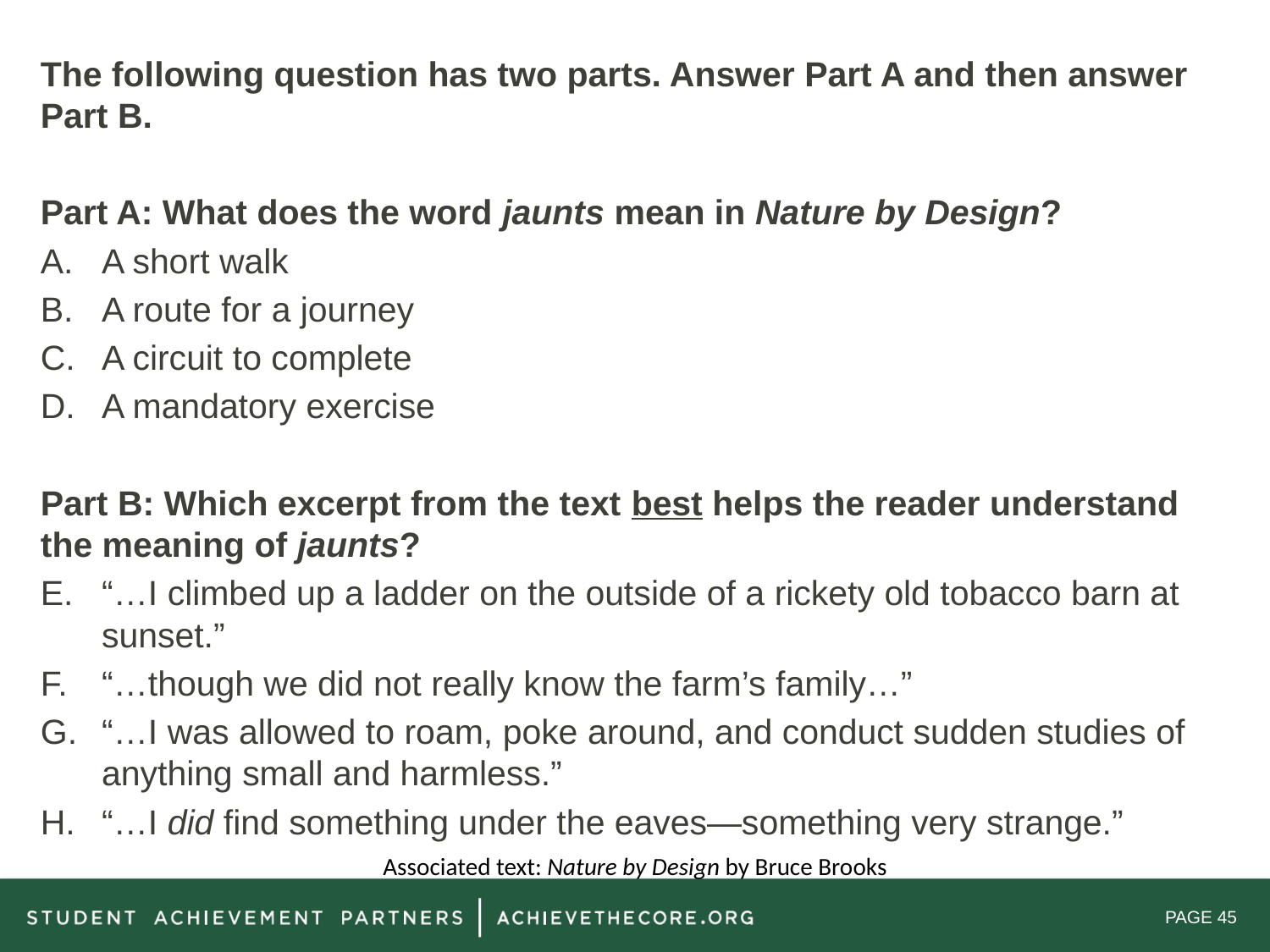

The following question has two parts. Answer Part A and then answer Part B.

Part A: What does the word jaunts mean in Nature by Design?
A short walk
A route for a journey
A circuit to complete
A mandatory exercise

Part B: Which excerpt from the text best helps the reader understand the meaning of jaunts?
“…I climbed up a ladder on the outside of a rickety old tobacco barn at sunset.”
“…though we did not really know the farm’s family…”
“…I was allowed to roam, poke around, and conduct sudden studies of anything small and harmless.”
“…I did find something under the eaves—something very strange.”

Associated text: Nature by Design by Bruce Brooks